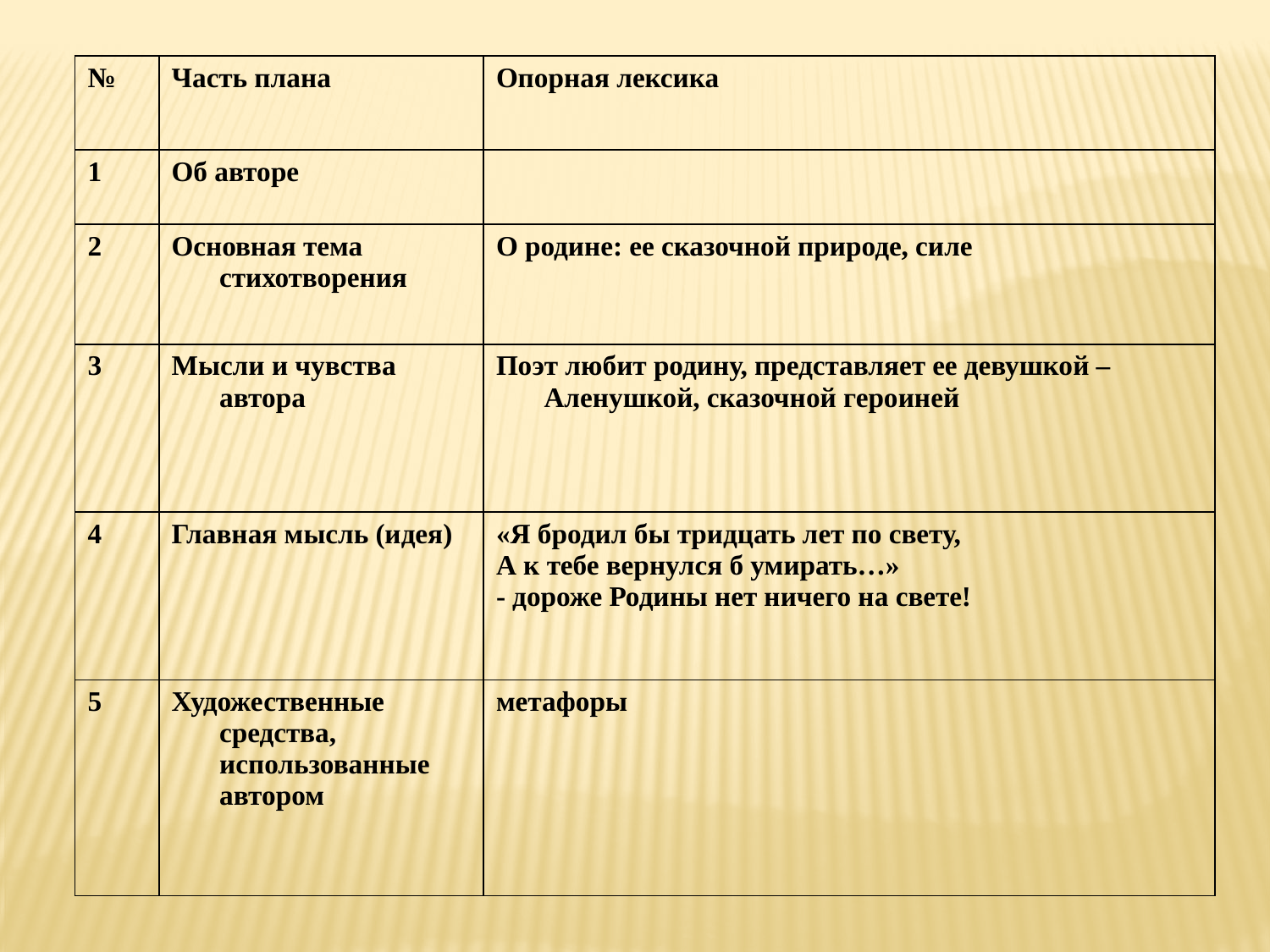

| № | Часть плана | Опорная лексика |
| --- | --- | --- |
| 1 | Об авторе |  |
| 2 | Основная тема стихотворения | О родине: ее сказочной природе, силе |
| 3 | Мысли и чувства автора | Поэт любит родину, представляет ее девушкой – Аленушкой, сказочной героиней |
| 4 | Главная мысль (идея) | «Я бродил бы тридцать лет по свету, А к тебе вернулся б умирать…» - дороже Родины нет ничего на свете! |
| 5 | Художественные средства, использованные автором | метафоры |